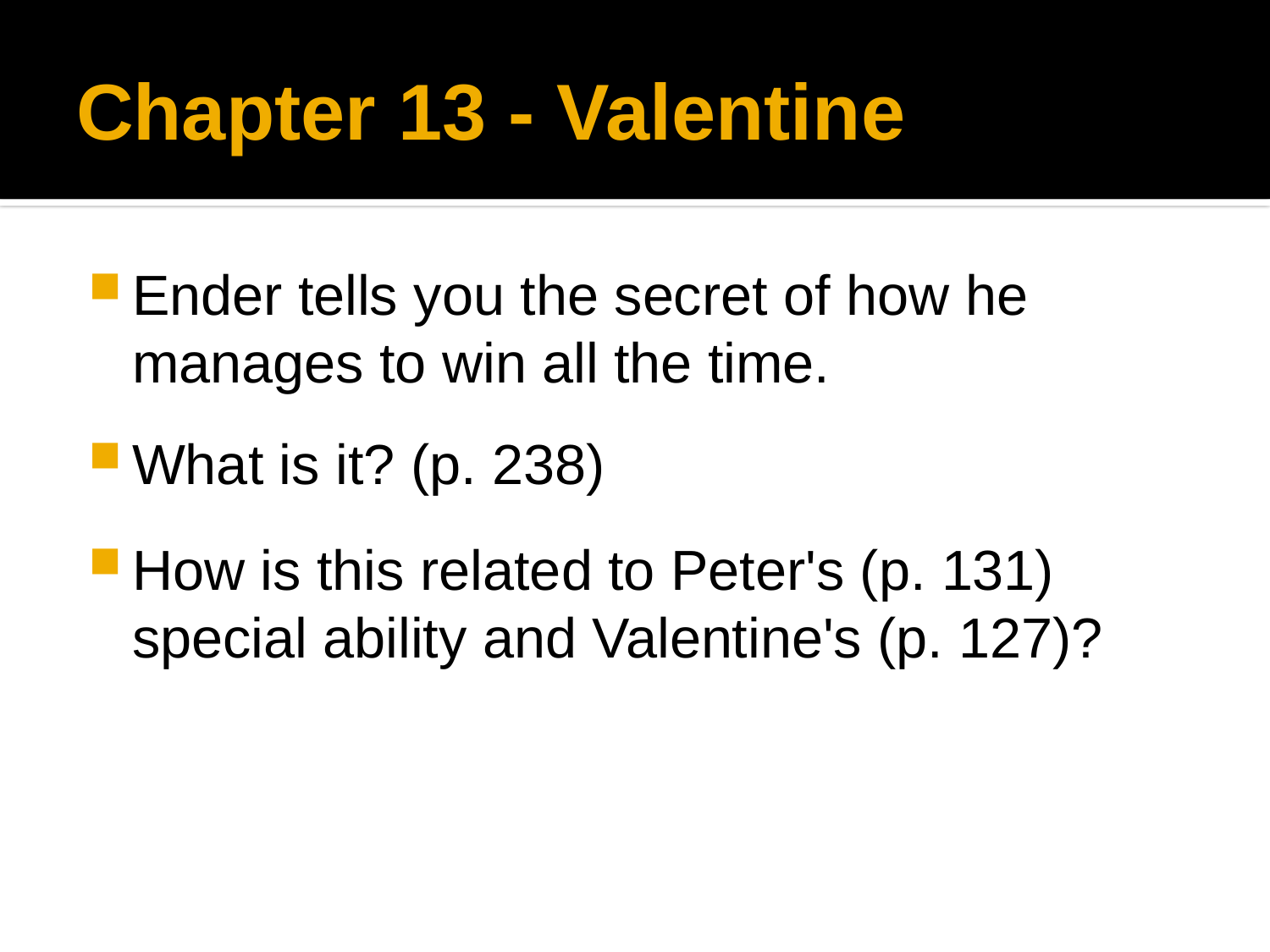

# Chapter 13 - Valentine
Ender tells you the secret of how he manages to win all the time.

What is it? (p. 238)

How is this related to Peter's (p. 131) special ability and Valentine's (p. 127)?